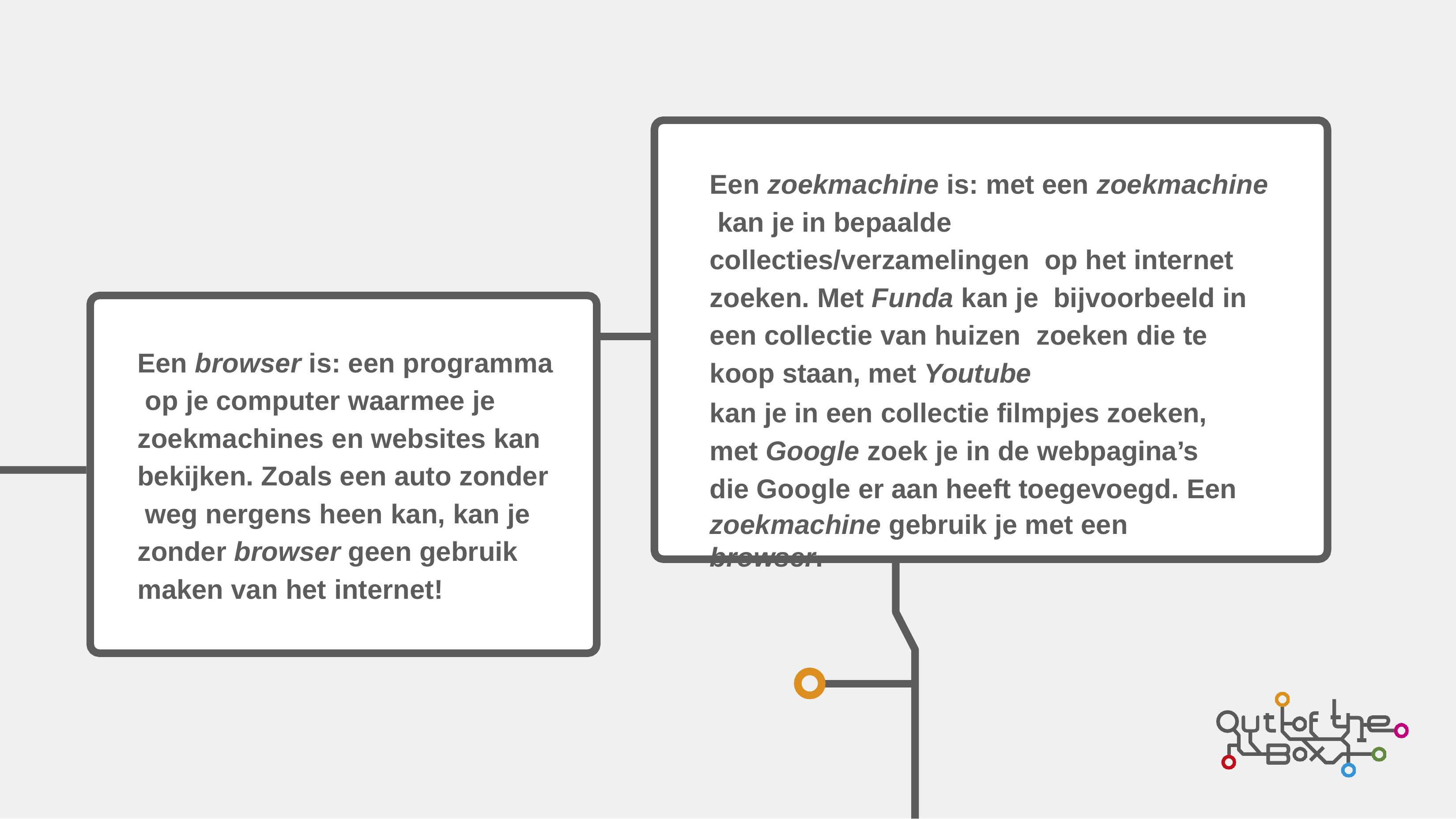

Een zoekmachine is: met een zoekmachine  kan je in bepaalde collecties/verzamelingen  op het internet zoeken. Met Funda kan je  bijvoorbeeld in een collectie van huizen  zoeken die te koop staan, met Youtube
kan je in een collectie filmpjes zoeken,  met Google zoek je in de webpagina’s  die Google er aan heeft toegevoegd. Een
zoekmachine gebruik je met een browser.

Een browser is: een programma  op je computer waarmee je  zoekmachines en websites kan  bekijken. Zoals een auto zonder  weg nergens heen kan, kan je  zonder browser geen gebruik  maken van het internet!